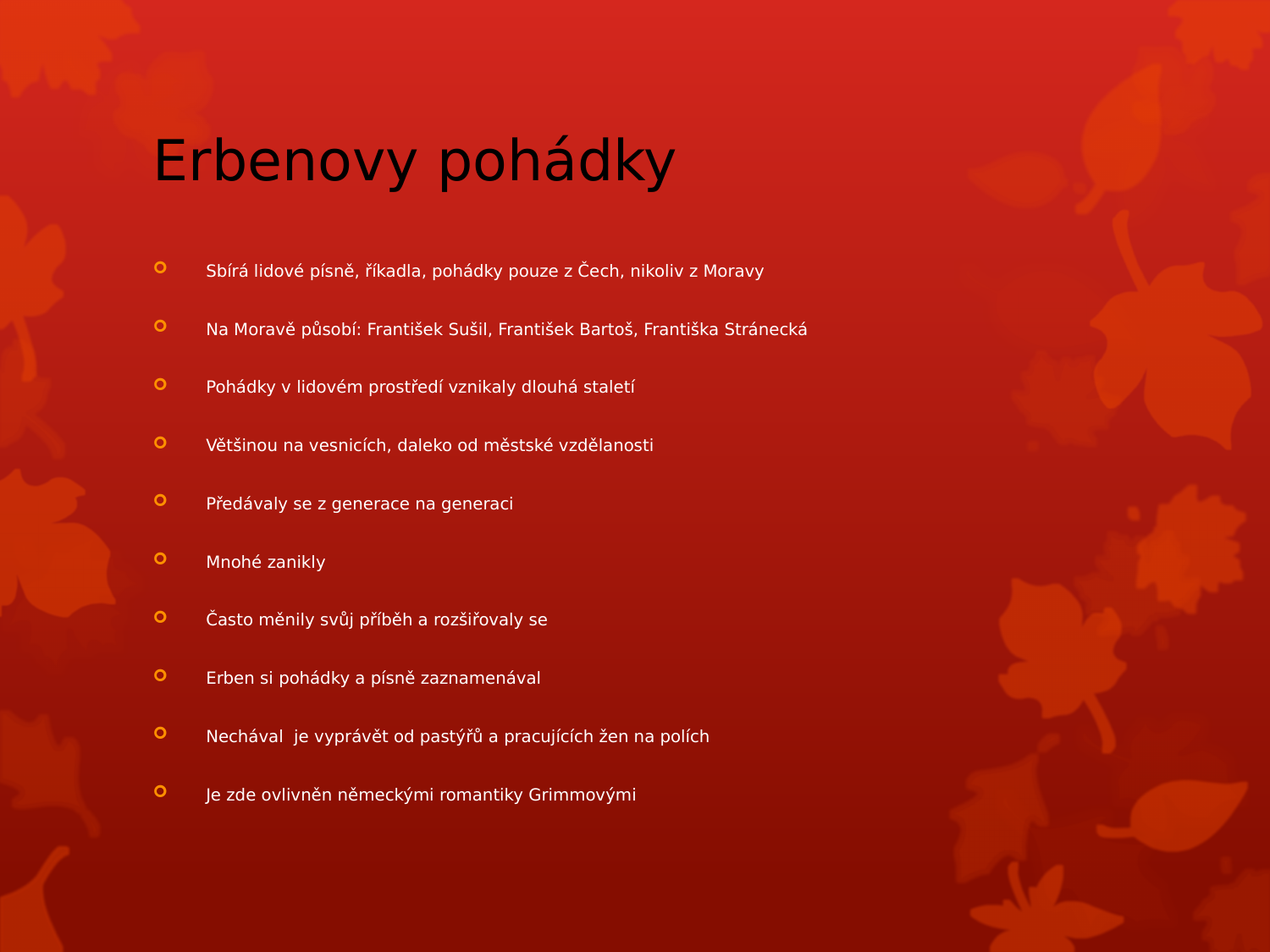

# Erbenovy pohádky
Sbírá lidové písně, říkadla, pohádky pouze z Čech, nikoliv z Moravy

Na Moravě působí: František Sušil, František Bartoš, Františka Stránecká

Pohádky v lidovém prostředí vznikaly dlouhá staletí

Většinou na vesnicích, daleko od městské vzdělanosti

Předávaly se z generace na generaci

Mnohé zanikly

Často měnily svůj příběh a rozšiřovaly se

Erben si pohádky a písně zaznamenával

Nechával  je vyprávět od pastýřů a pracujících žen na polích

Je zde ovlivněn německými romantiky Grimmovými